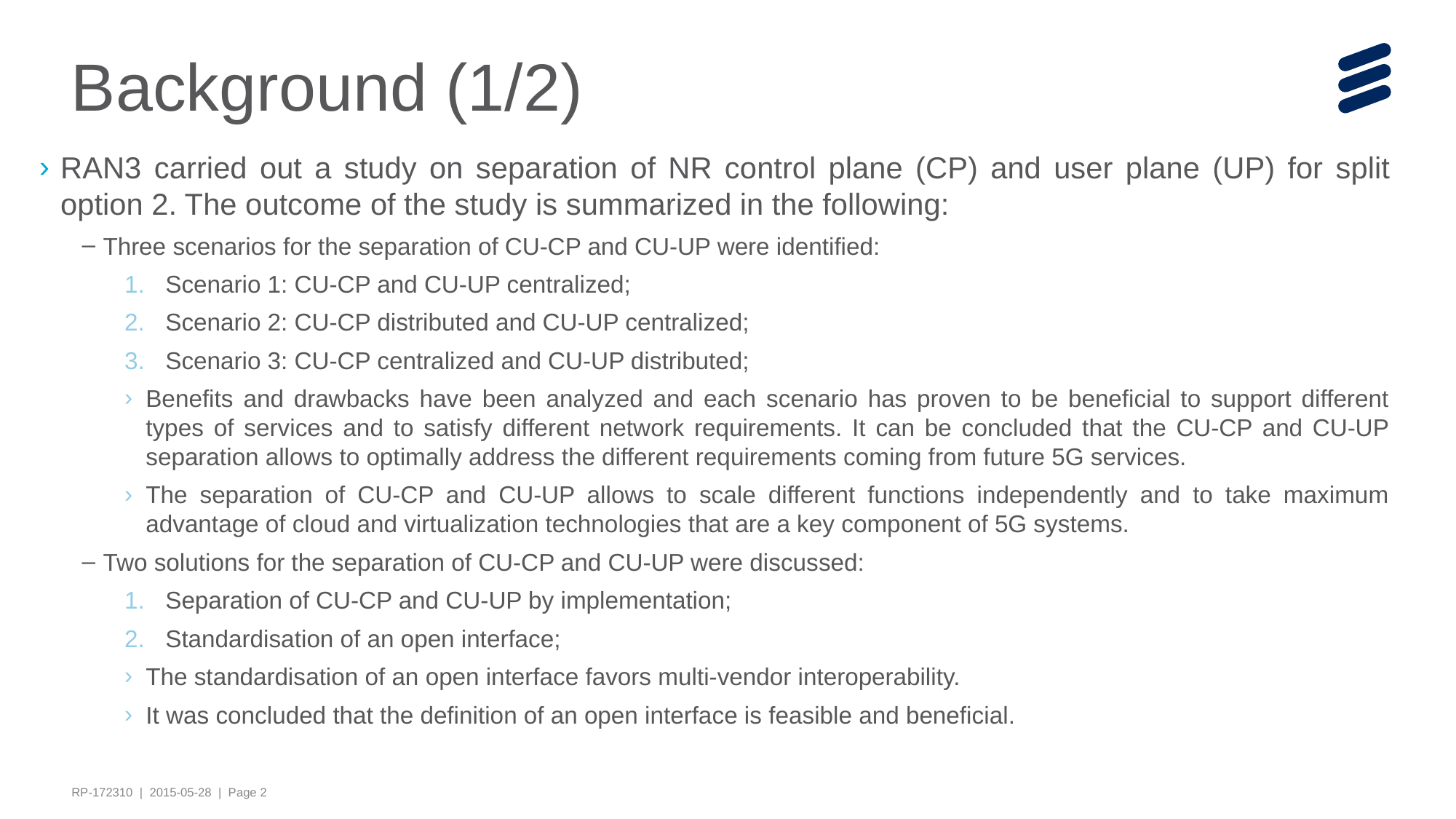

# Background (1/2)
RAN3 carried out a study on separation of NR control plane (CP) and user plane (UP) for split option 2. The outcome of the study is summarized in the following:
Three scenarios for the separation of CU-CP and CU-UP were identified:
Scenario 1: CU-CP and CU-UP centralized;
Scenario 2: CU-CP distributed and CU-UP centralized;
Scenario 3: CU-CP centralized and CU-UP distributed;
Benefits and drawbacks have been analyzed and each scenario has proven to be beneficial to support different types of services and to satisfy different network requirements. It can be concluded that the CU-CP and CU-UP separation allows to optimally address the different requirements coming from future 5G services.
The separation of CU-CP and CU-UP allows to scale different functions independently and to take maximum advantage of cloud and virtualization technologies that are a key component of 5G systems.
Two solutions for the separation of CU-CP and CU-UP were discussed:
Separation of CU-CP and CU-UP by implementation;
Standardisation of an open interface;
The standardisation of an open interface favors multi-vendor interoperability.
It was concluded that the definition of an open interface is feasible and beneficial.